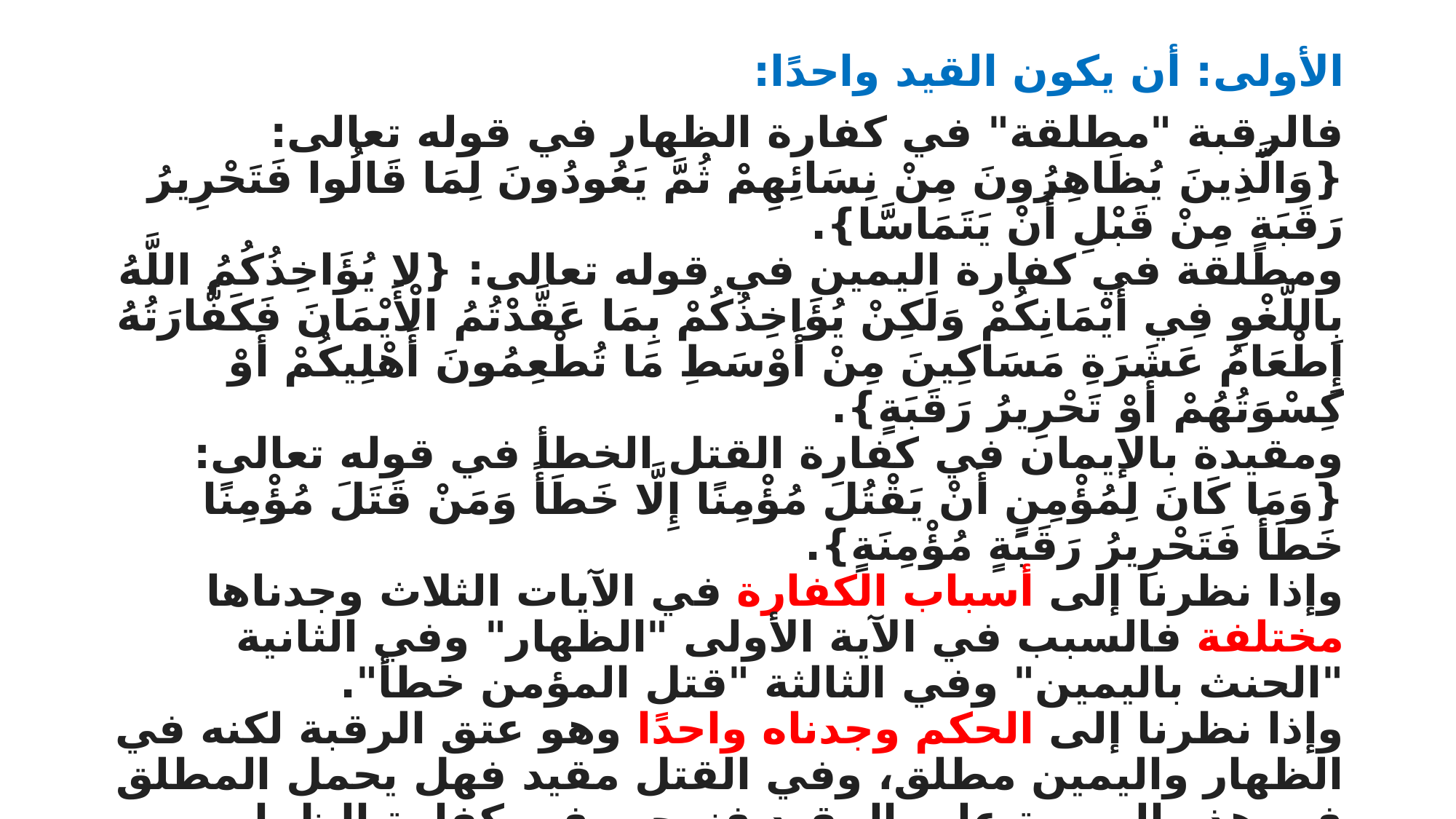

الأولى: أن يكون القيد واحدًا:
فالرقبة "مطلقة" في كفارة الظهار في قوله تعالى: {وَالَّذِينَ يُظَاهِرُونَ مِنْ نِسَائِهِمْ ثُمَّ يَعُودُونَ لِمَا قَالُوا فَتَحْرِيرُ رَقَبَةٍ مِنْ قَبْلِ أَنْ يَتَمَاسَّا}.
ومطلقة في كفارة اليمين في قوله تعالى: {لا يُؤَاخِذُكُمُ اللَّهُ بِاللَّغْوِ فِي أَيْمَانِكُمْ وَلَكِنْ يُؤَاخِذُكُمْ بِمَا عَقَّدْتُمُ الْأَيْمَانَ فَكَفَّارَتُهُ إِطْعَامُ عَشَرَةِ مَسَاكِينَ مِنْ أَوْسَطِ مَا تُطْعِمُونَ أَهْلِيكُمْ أَوْ كِسْوَتُهُمْ أَوْ تَحْرِيرُ رَقَبَةٍ}.
ومقيدة بالإيمان في كفارة القتل الخطأ في قوله تعالى: {وَمَا كَانَ لِمُؤْمِنٍ أَنْ يَقْتُلَ مُؤْمِنًا إِلَّا خَطَأً وَمَنْ قَتَلَ مُؤْمِنًا خَطَأً فَتَحْرِيرُ رَقَبَةٍ مُؤْمِنَةٍ}.
وإذا نظرنا إلى أسباب الكفارة في الآيات الثلاث وجدناها مختلفة فالسبب في الآية الأولى "الظهار" وفي الثانية "الحنث باليمين" وفي الثالثة "قتل المؤمن خطأ".
وإذا نظرنا إلى الحكم وجدناه واحدًا وهو عتق الرقبة لكنه في الظهار واليمين مطلق، وفي القتل مقيد فهل يحمل المطلق في هذه الصورة على المقيد فنوجب في كفارة الظهار، واليمين أن تكون الرقبة مؤمنة أيضًا. هذا ما وقع الخلاف فيه بين العلماء: